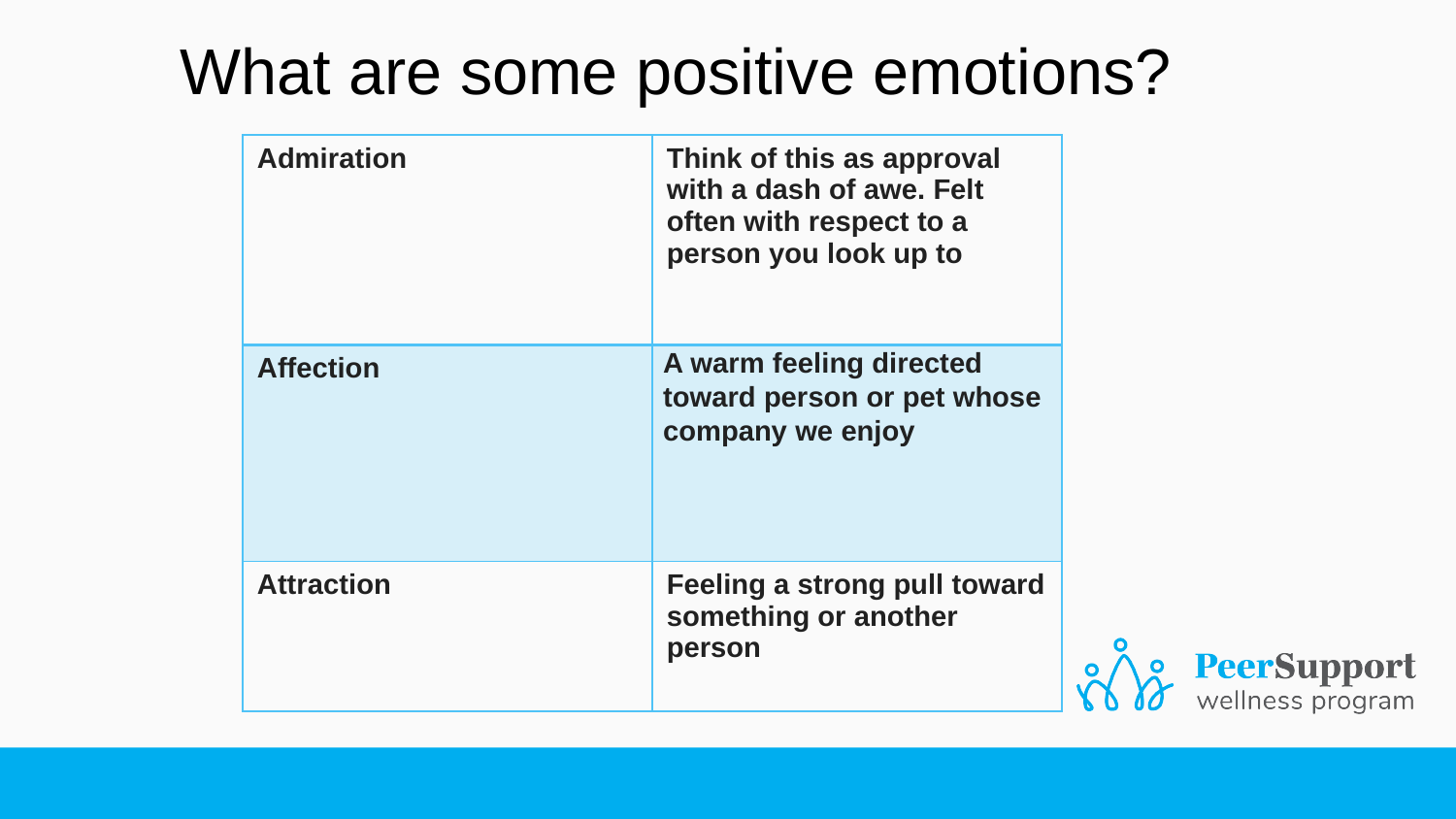

What are some positive emotions?
| Admiration | Think of this as approval with a dash of awe. Felt often with respect to a person you look up to |
| --- | --- |
| Affection | A warm feeling directed toward person or pet whose company we enjoy |
| Attraction | Feeling a strong pull toward something or another person |